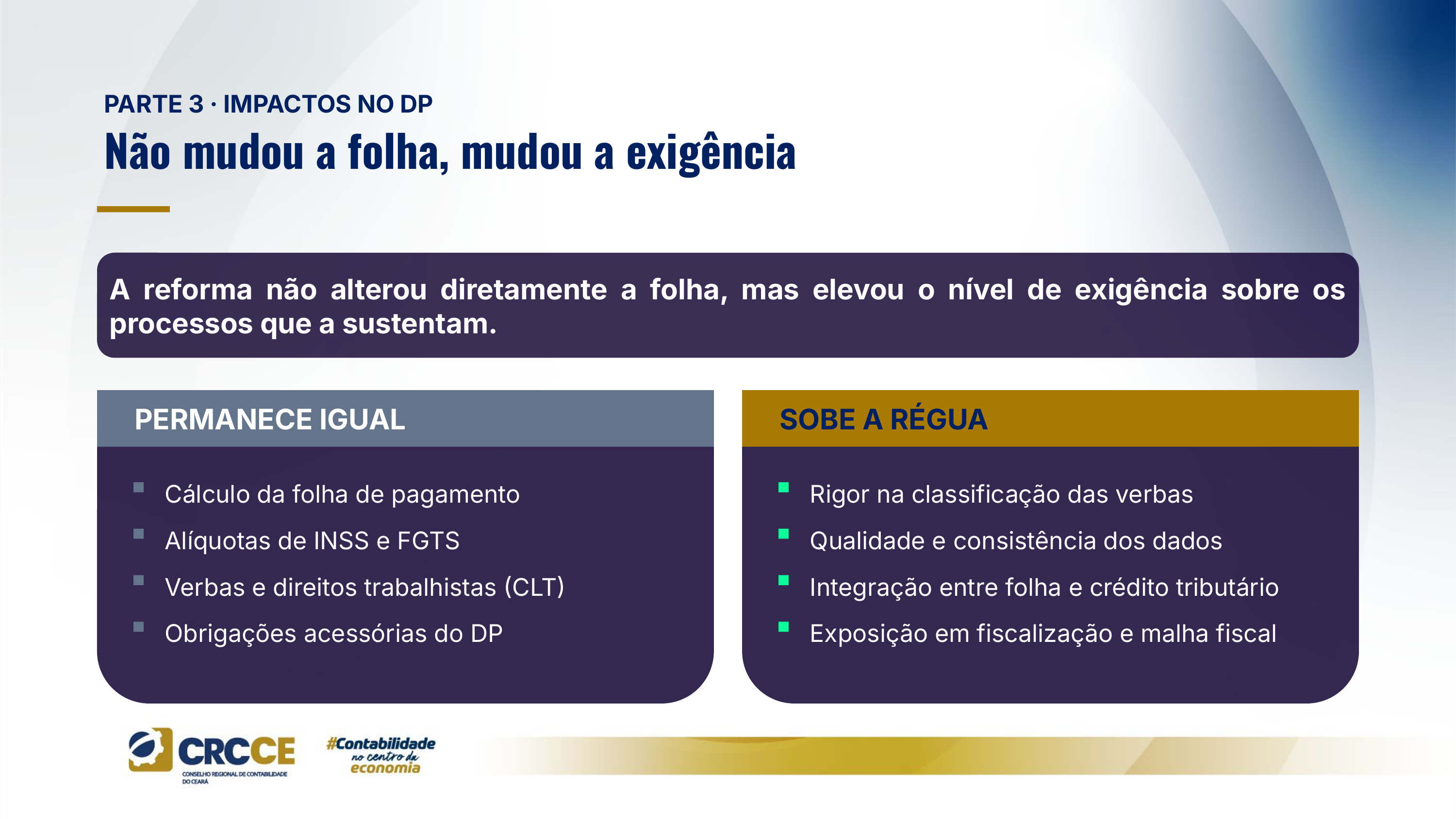

PARTE 3 · IMPACTOS NO DP
Não mudou a folha, mudou a exigência

A reforma não alterou diretamente a folha, mas elevou o nível de exigência sobre os processos que a sustentam.

PERMANECE IGUAL
SOBE A RÉGUA
Cálculo da folha de pagamento
Rigor na classificação das verbas

Alíquotas de INSS e FGTS
Qualidade e consistência dos dados

Verbas e direitos trabalhistas (CLT)
Integração entre folha e crédito tributário

Obrigações acessórias do DP
Exposição em fiscalização e malha fiscal